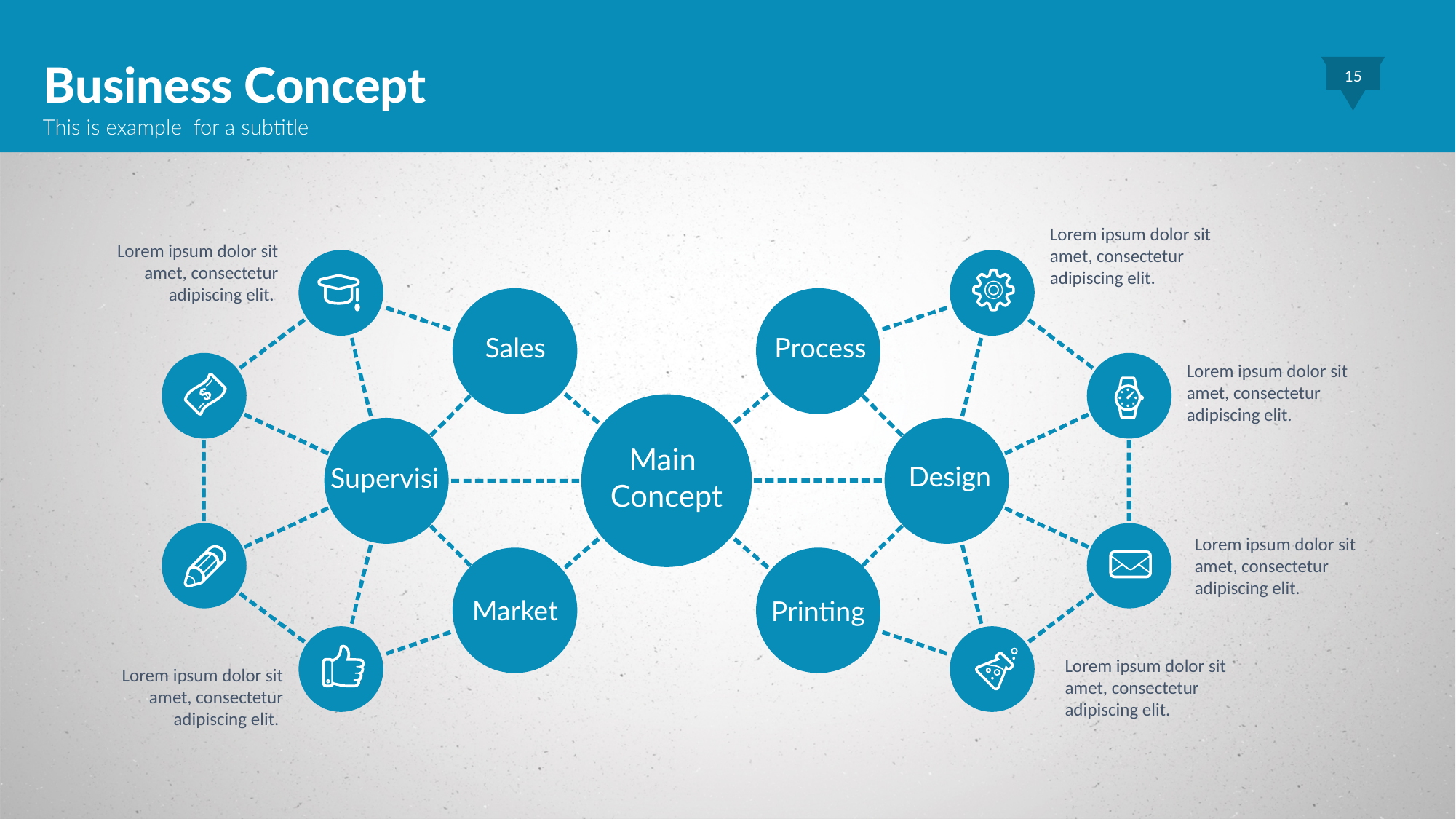

Business Concept
This is example  for a subtitle

15
Lorem ipsum dolor sit amet, consectetur adipiscing elit.
Lorem ipsum dolor sit amet, consectetur adipiscing elit.

Sales
Process
Lorem ipsum dolor sit amet, consectetur adipiscing elit.

Main  Concept
Design
Supervisi
Lorem ipsum dolor sit amet, consectetur adipiscing elit.

Market
Printing

Lorem ipsum dolor sit amet, consectetur adipiscing elit.
Lorem ipsum dolor sit amet, consectetur adipiscing elit.